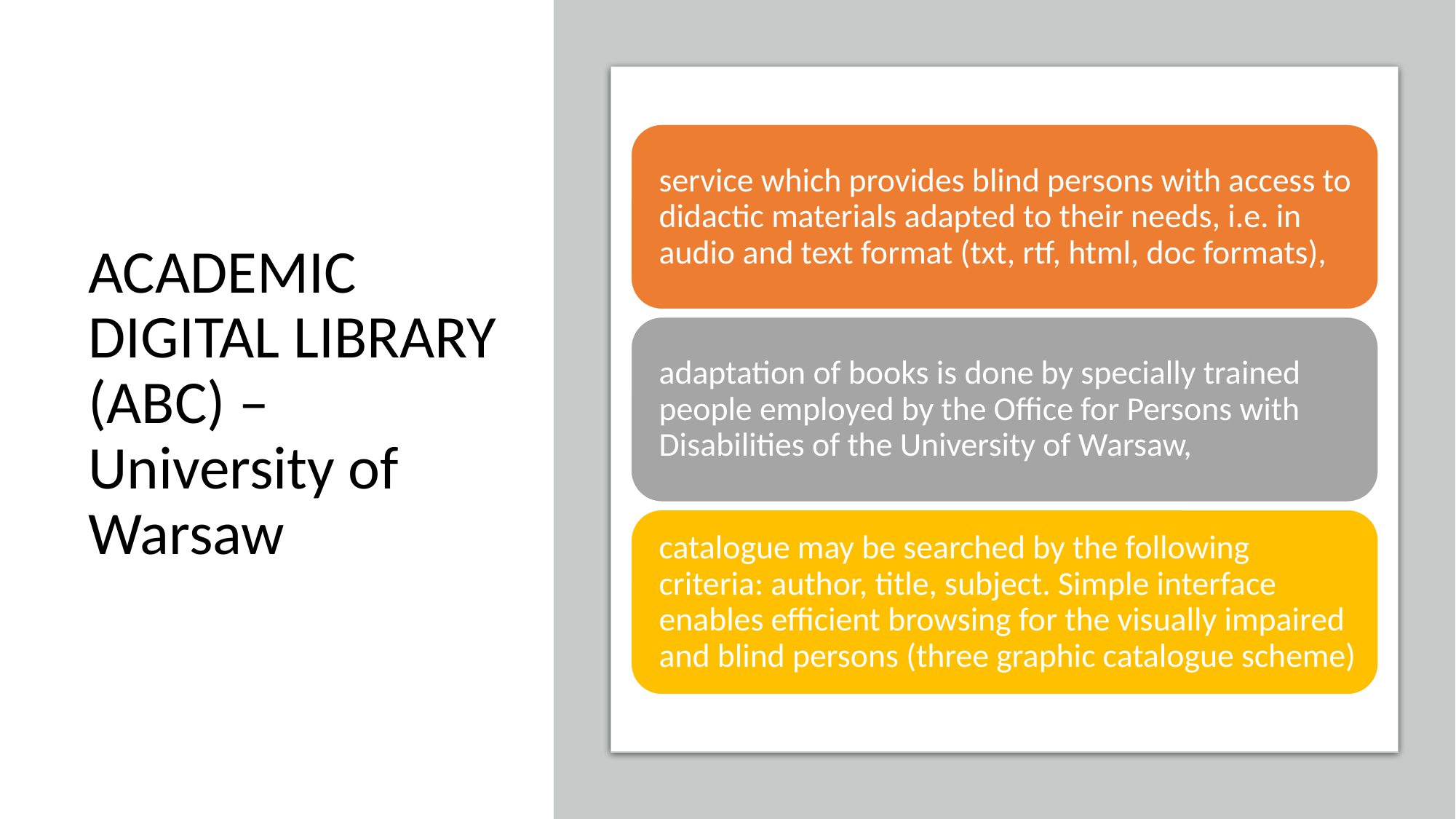

# ACADEMIC DIGITAL LIBRARY (ABC) – University of Warsaw
service which provides blind persons with access to didactic materials adapted to their needs, i.e. in audio and text format (txt, rtf, html, doc formats),
adaptation of books is done by specially trained people employed by the Office for Persons with Disabilities of the University of Warsaw,
catalogue may be searched by the following criteria: author, title, subject. Simple interface enables efficient browsing for the visually impaired and blind persons (three graphic catalogue scheme)